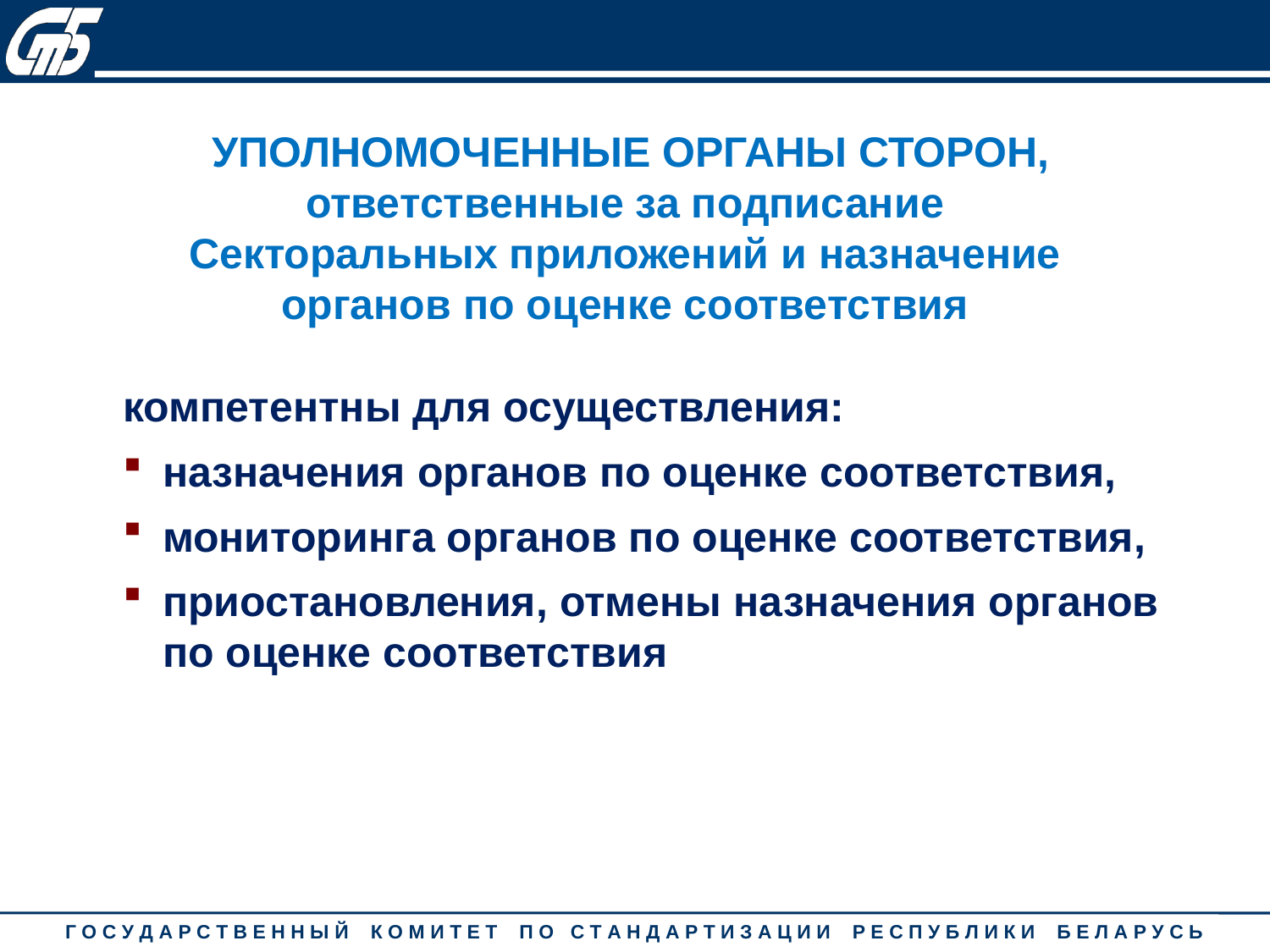

УПОЛНОМОЧЕННЫЕ ОРГАНЫ СТОРОН, ответственные за подписание
Секторальных приложений и назначение
органов по оценке соответствия
компетентны для осуществления:
назначения органов по оценке соответствия,
мониторинга органов по оценке соответствия,
приостановления, отмены назначения органов по оценке соответствия